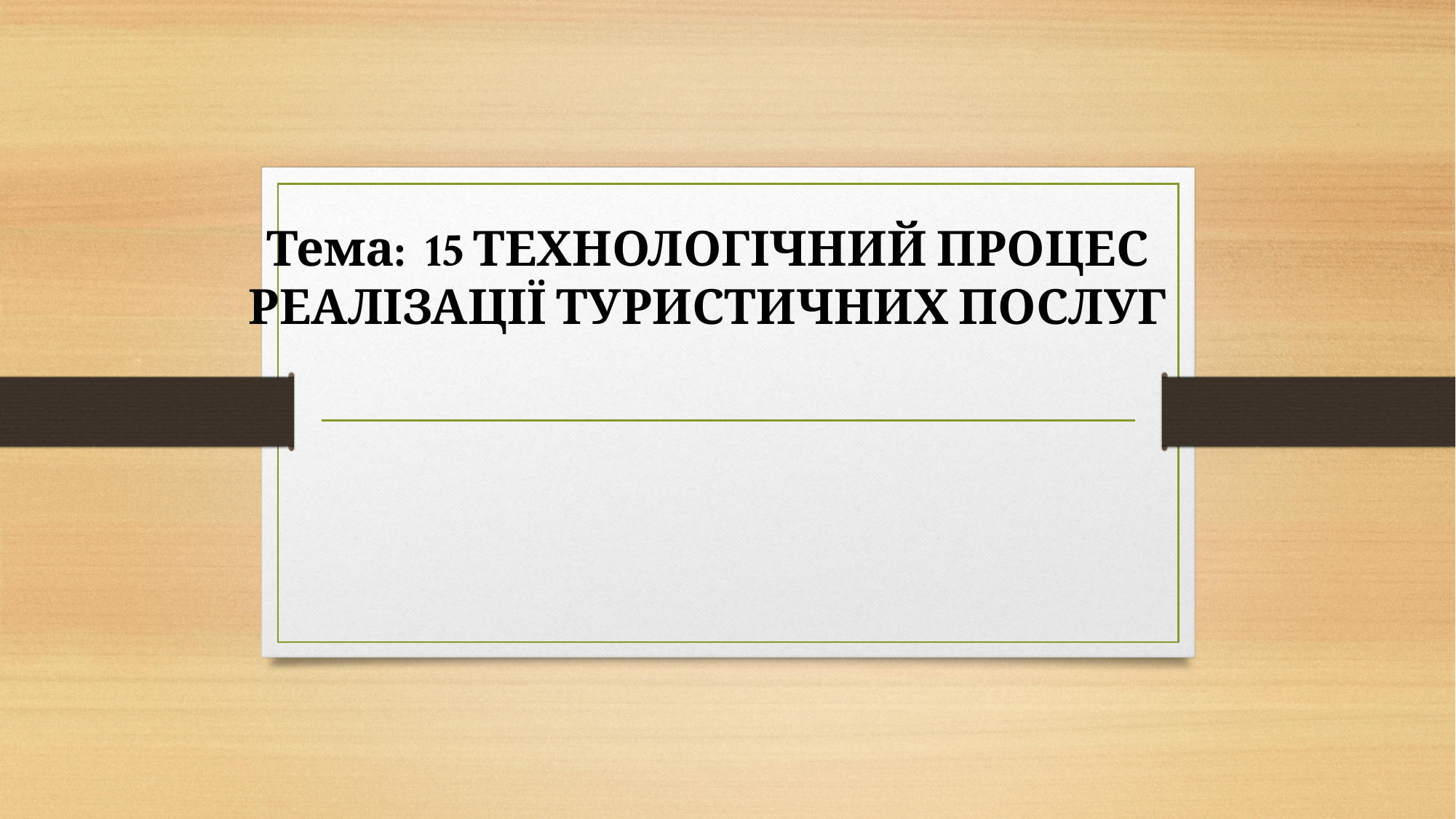

Тема:  15 ТЕХНОЛОГІЧНИЙ ПРОЦЕС РЕАЛІЗАЦІЇ ТУРИСТИЧНИХ ПОСЛУГ